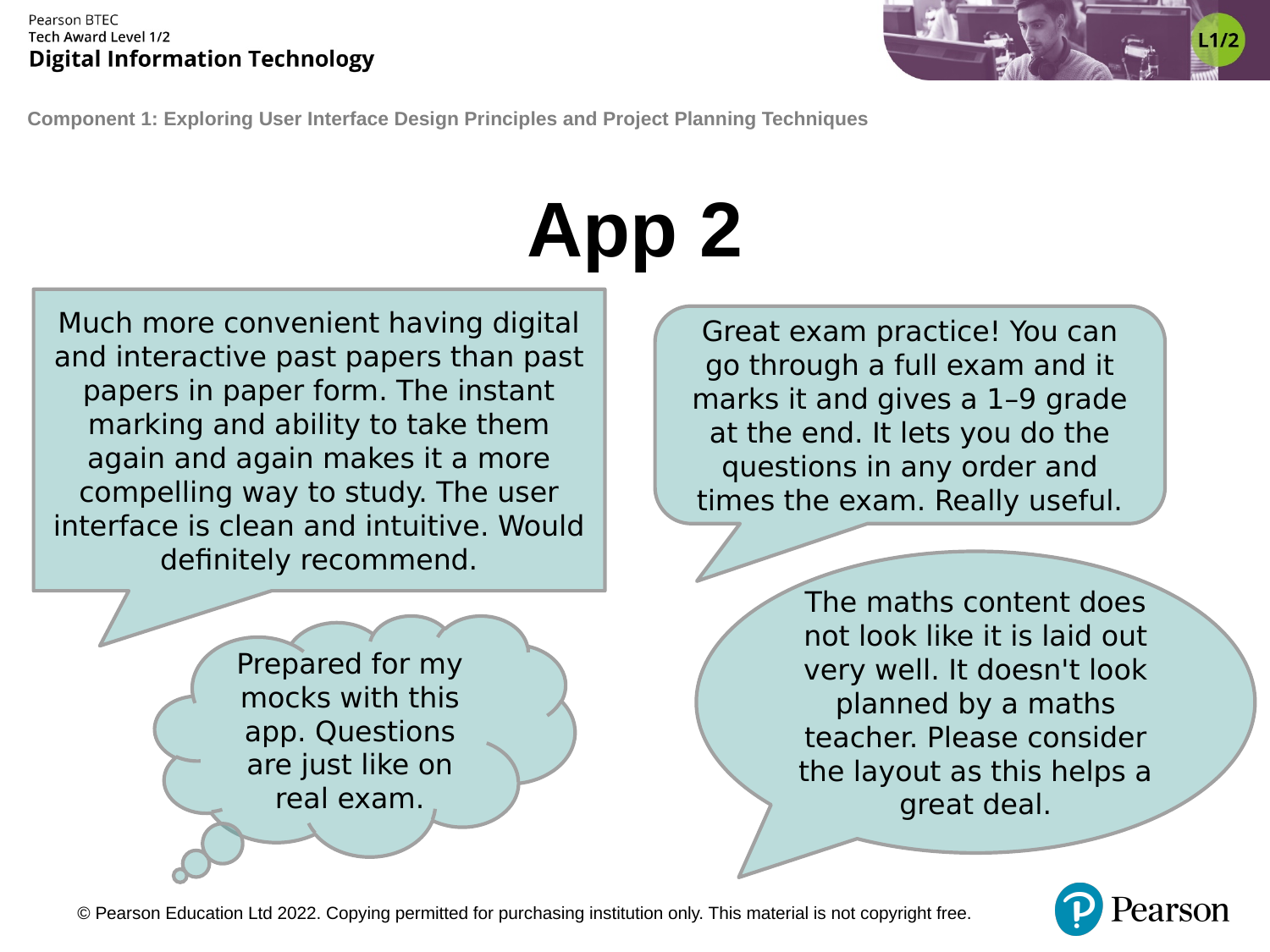

# App 2

Much more convenient having digital and interactive past papers than past papers in paper form. The instant marking and ability to take them again and again makes it a more compelling way to study. The user interface is clean and intuitive. Would definitely recommend.

Great exam practice! You can go through a full exam and it marks it and gives a 1–9 grade at the end. It lets you do the questions in any order and times the exam. Really useful.

The maths content does not look like it is laid out very well. It doesn't look planned by a maths teacher. Please consider the layout as this helps a great deal.

Prepared for my mocks with this app. Questions are just like on real exam.